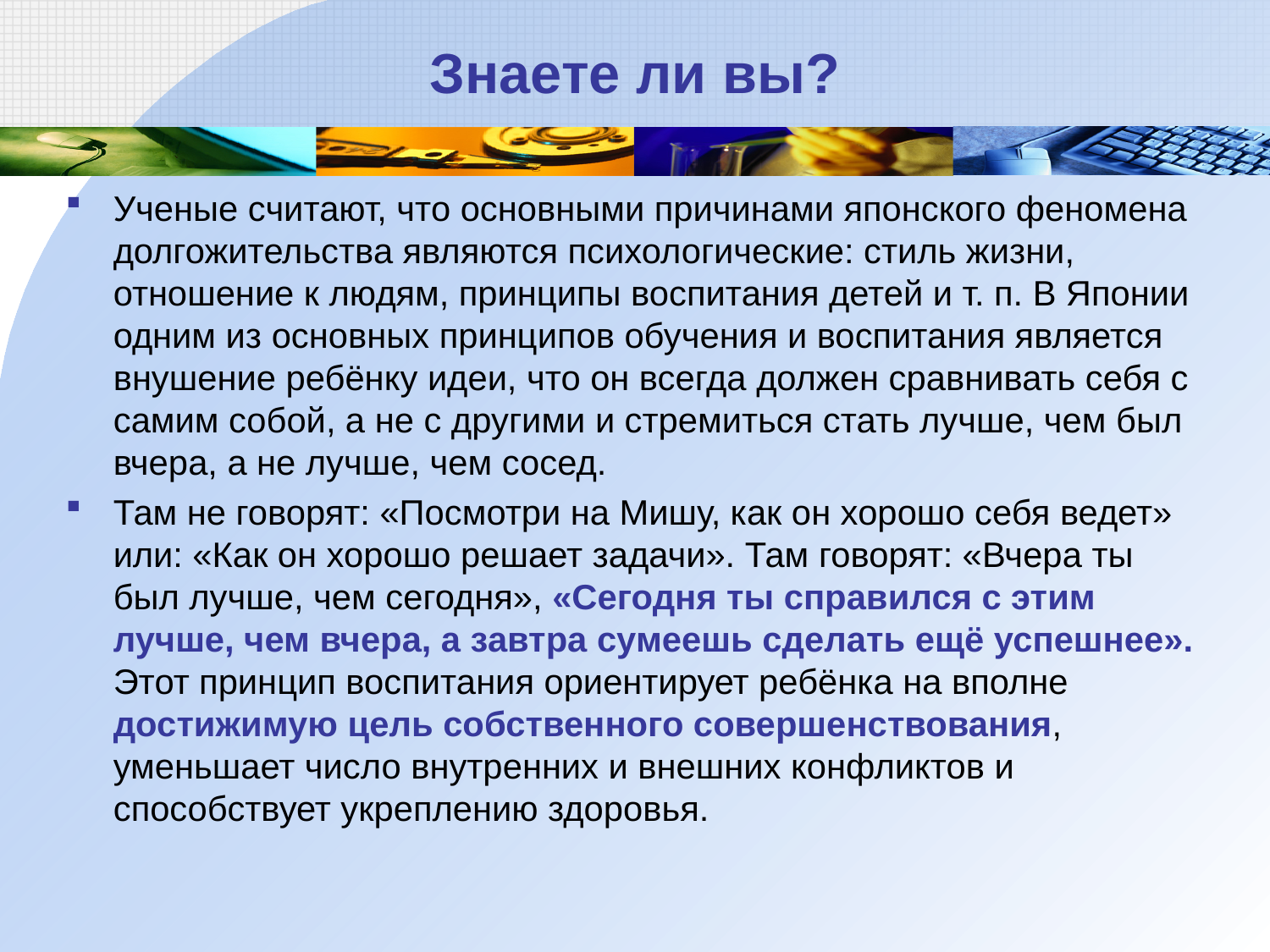

# Знаете ли вы?
Ученые считают, что основными причинами японского феномена долгожительства являются психологические: стиль жизни, отношение к людям, принципы воспитания детей и т. п. В Японии одним из основных принципов обучения и воспитания является внушение ребёнку идеи, что он всегда должен сравнивать себя с самим собой, а не с другими и стремиться стать лучше, чем был вчера, а не лучше, чем сосед.
Там не говорят: «Посмотри на Мишу, как он хорошо себя ведет» или: «Как он хорошо решает задачи». Там говорят: «Вчера ты был лучше, чем сегодня», «Сегодня ты справился с этим лучше, чем вчера, а завтра сумеешь сделать ещё успешнее». Этот принцип воспитания ориентирует ребёнка на вполне достижимую цель собственного совершенствования, уменьшает число внутренних и внешних конфликтов и способствует укреплению здоровья.